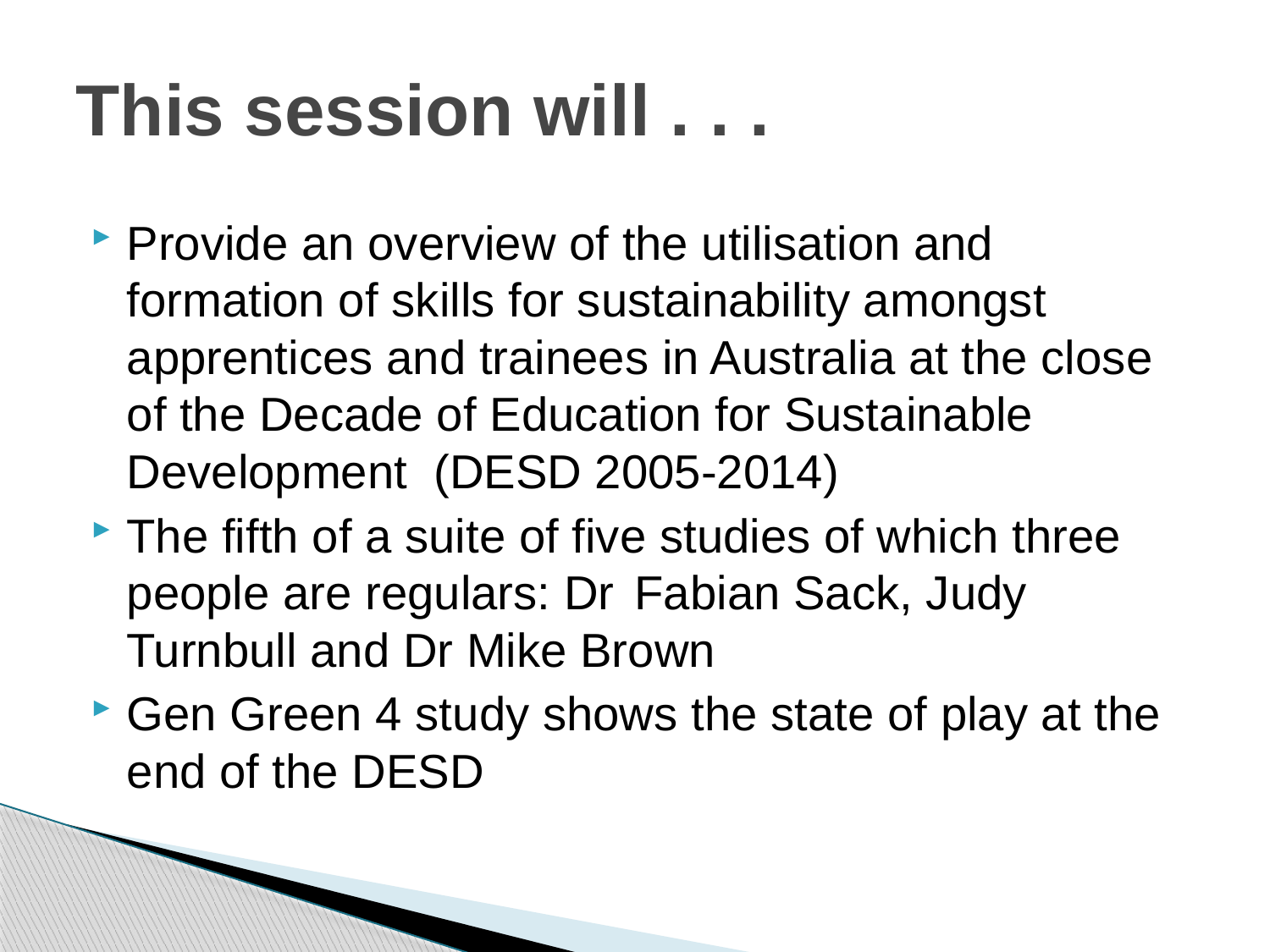

# This session will . . .
Provide an overview of the utilisation and formation of skills for sustainability amongst apprentices and trainees in Australia at the close of the Decade of Education for Sustainable Development  (DESD 2005-2014)
The fifth of a suite of five studies of which three people are regulars: Dr 	Fabian Sack, Judy Turnbull and Dr Mike Brown
Gen Green 4 study shows the state of play at the end of the DESD